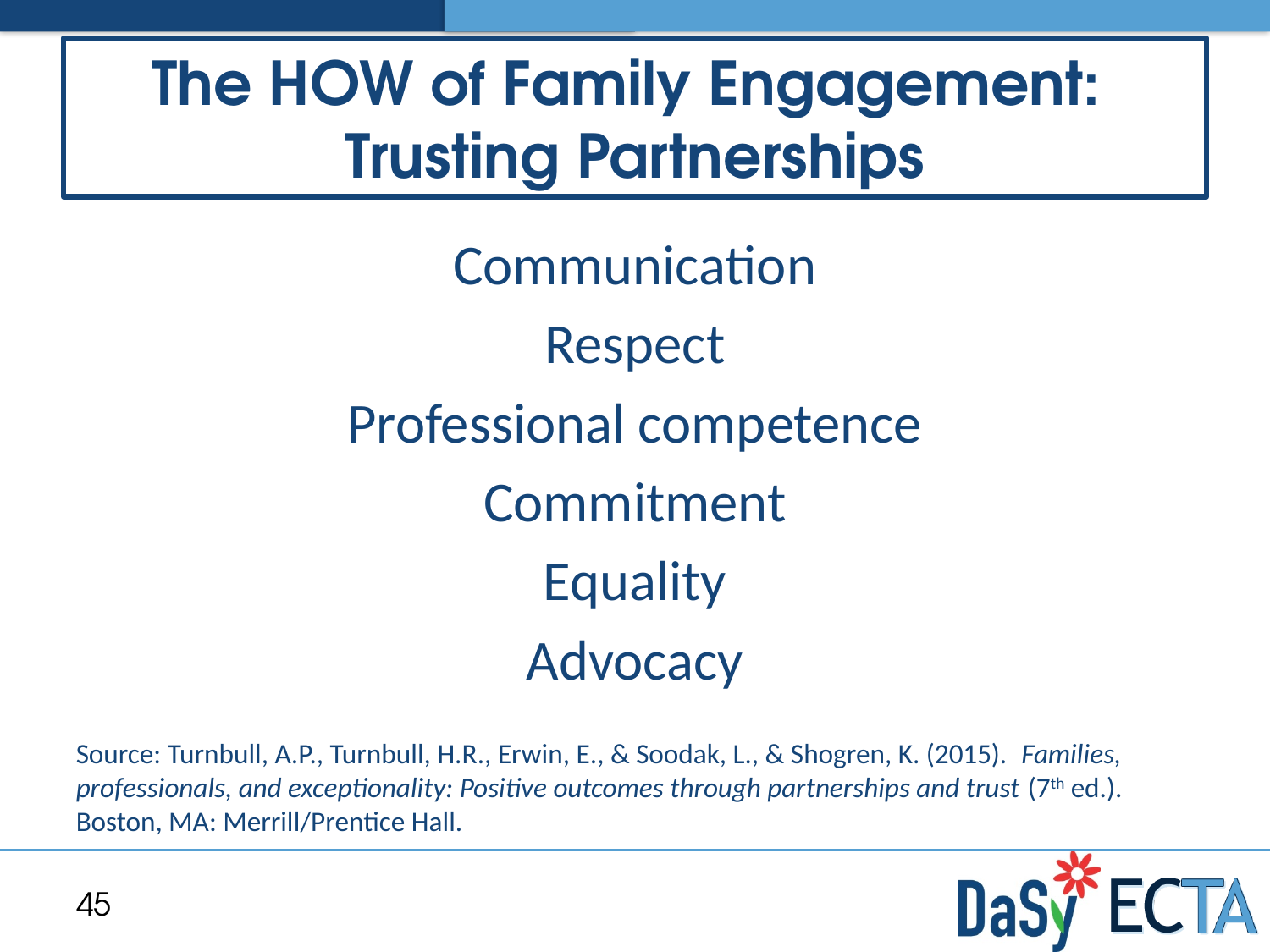

# The HOW of Family Engagement:  Trusting Partnerships
Communication
Respect
Professional competence
Commitment
Equality
Advocacy

Source: Turnbull, A.P., Turnbull, H.R., Erwin, E., & Soodak, L., & Shogren, K. (2015).  Families, professionals, and exceptionality: Positive outcomes through partnerships and trust (7th ed.). Boston, MA: Merrill/Prentice Hall.

45